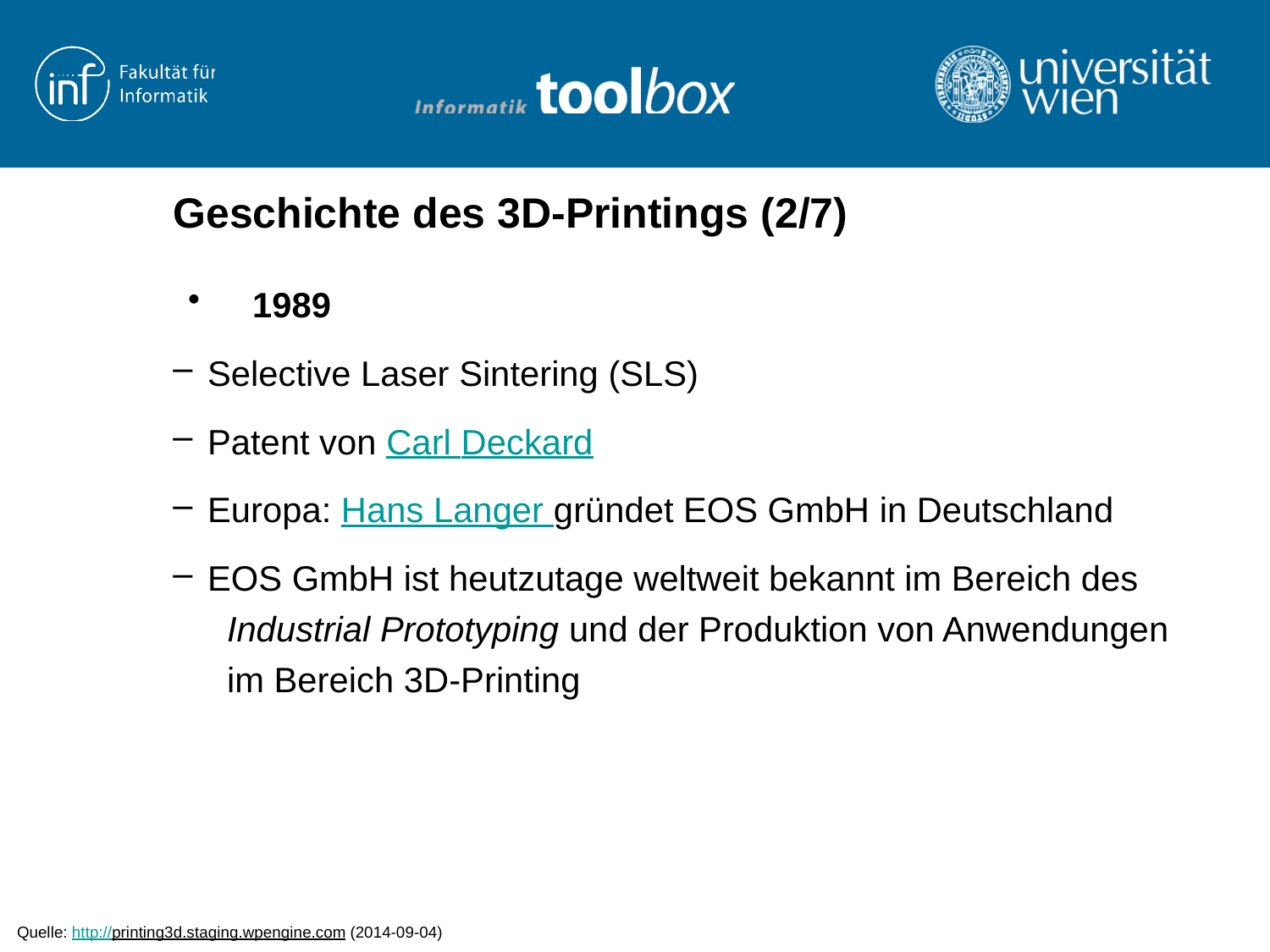

# Geschichte des 3D-Printings (2/7)
  1989
 Selective Laser Sintering (SLS)
 Patent von Carl Deckard
 Europa: Hans Langer gründet EOS GmbH in Deutschland
 EOS GmbH ist heutzutage weltweit bekannt im Bereich des
   Industrial Prototyping und der Produktion von Anwendungen
   im Bereich 3D-Printing

Quelle: http://printing3d.staging.wpengine.com (2014-09-04)